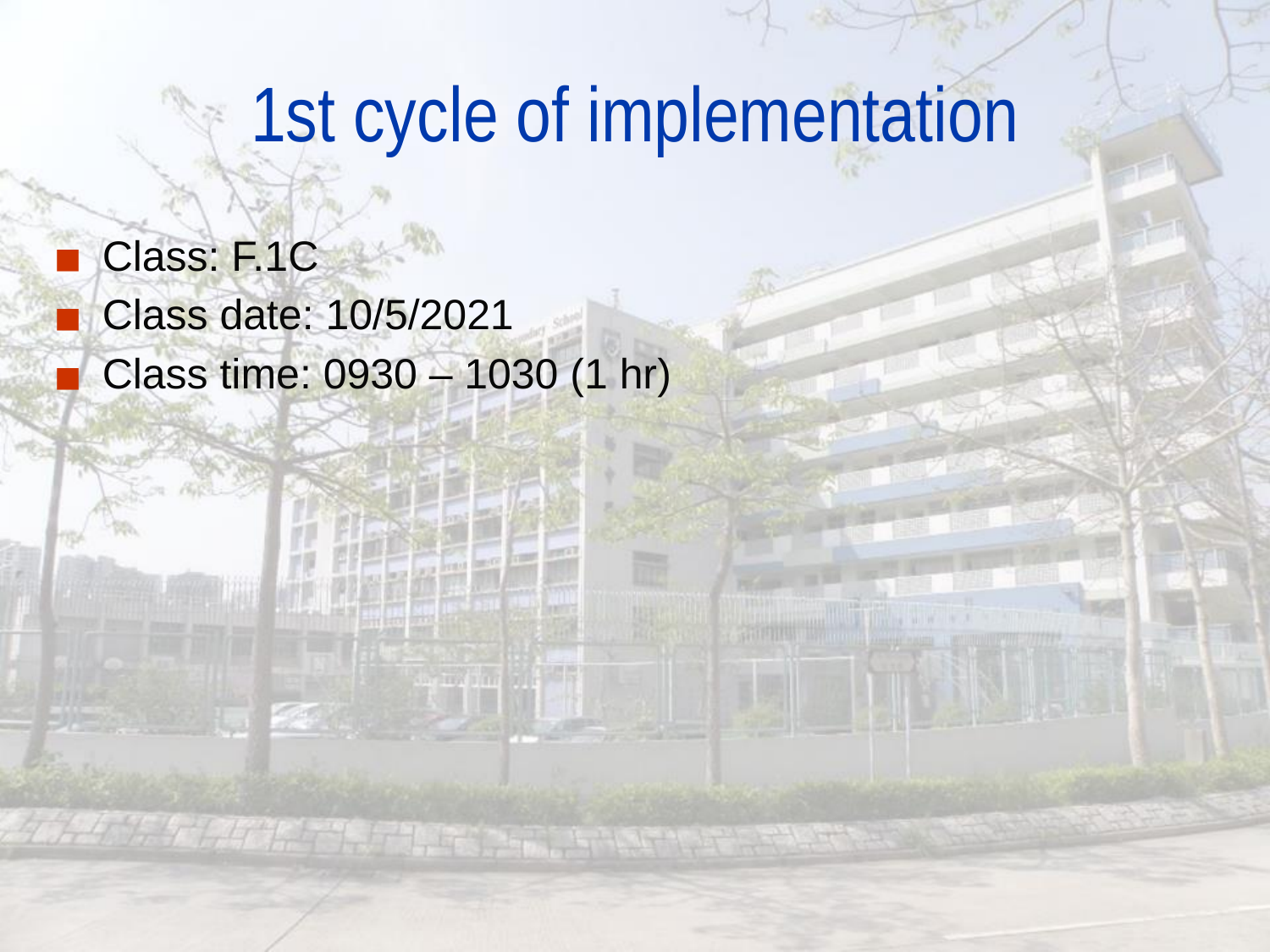

# 1st cycle of implementation
Class: F.1C
Class date: 10/5/2021
Class time: 0930 – 1030 (1 hr)